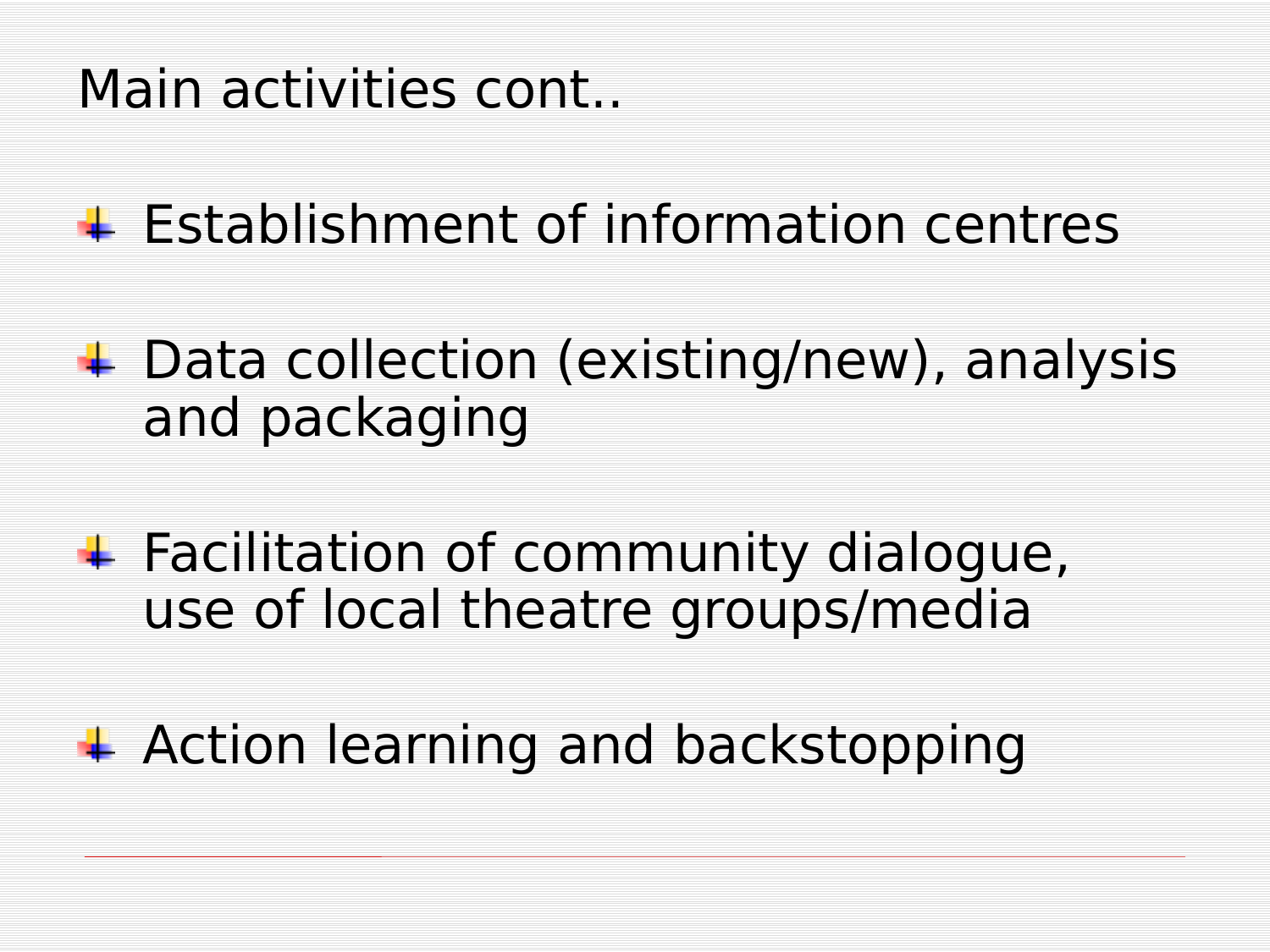

Main activities cont..

Establishment of information centres

Data collection (existing/new), analysis and packaging

Facilitation of community dialogue,  use of local theatre groups/media

Action learning and backstopping